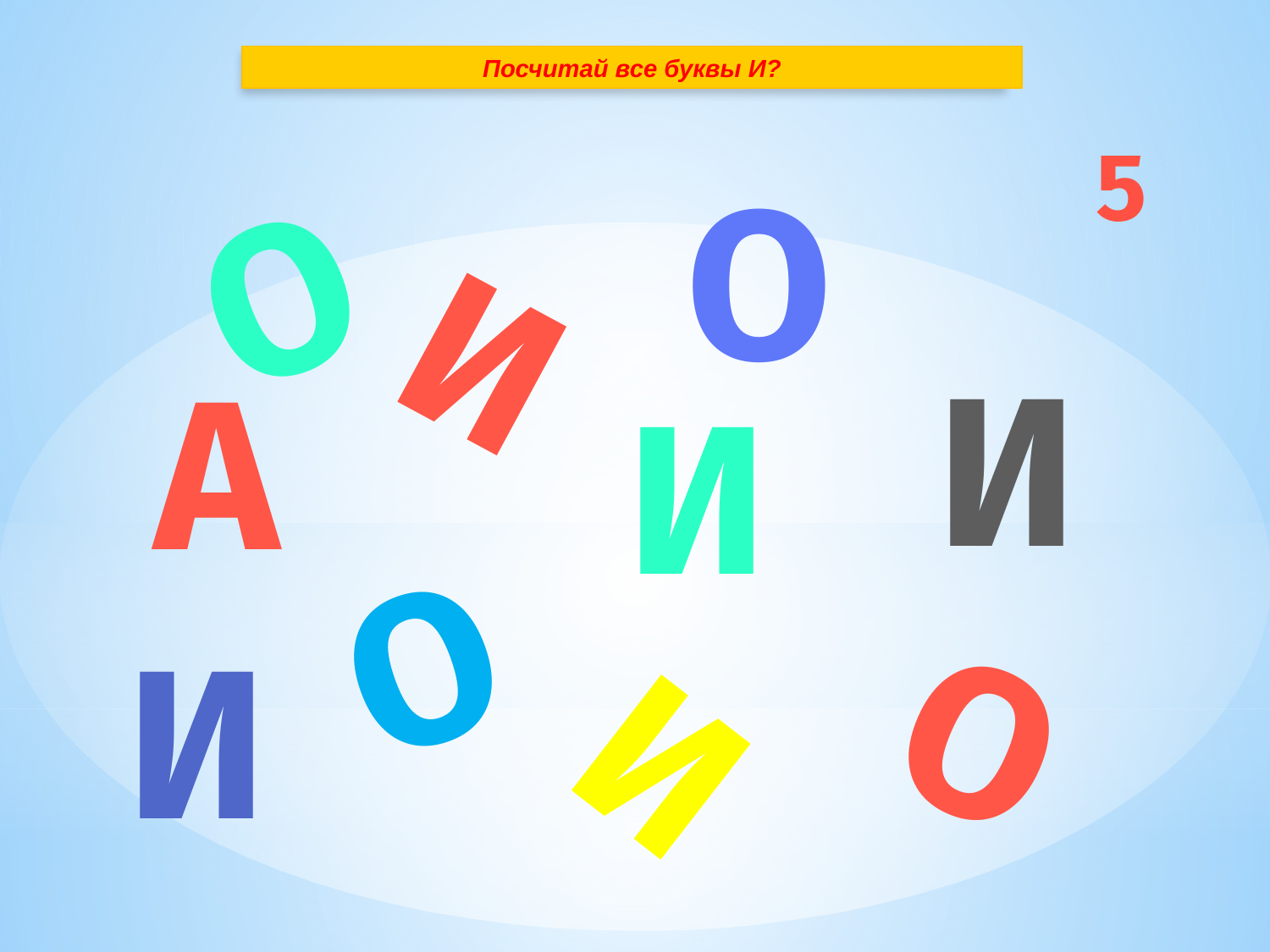

Посчитай все буквы И?
5
О
О
И
И
А
И
О
И
О
И